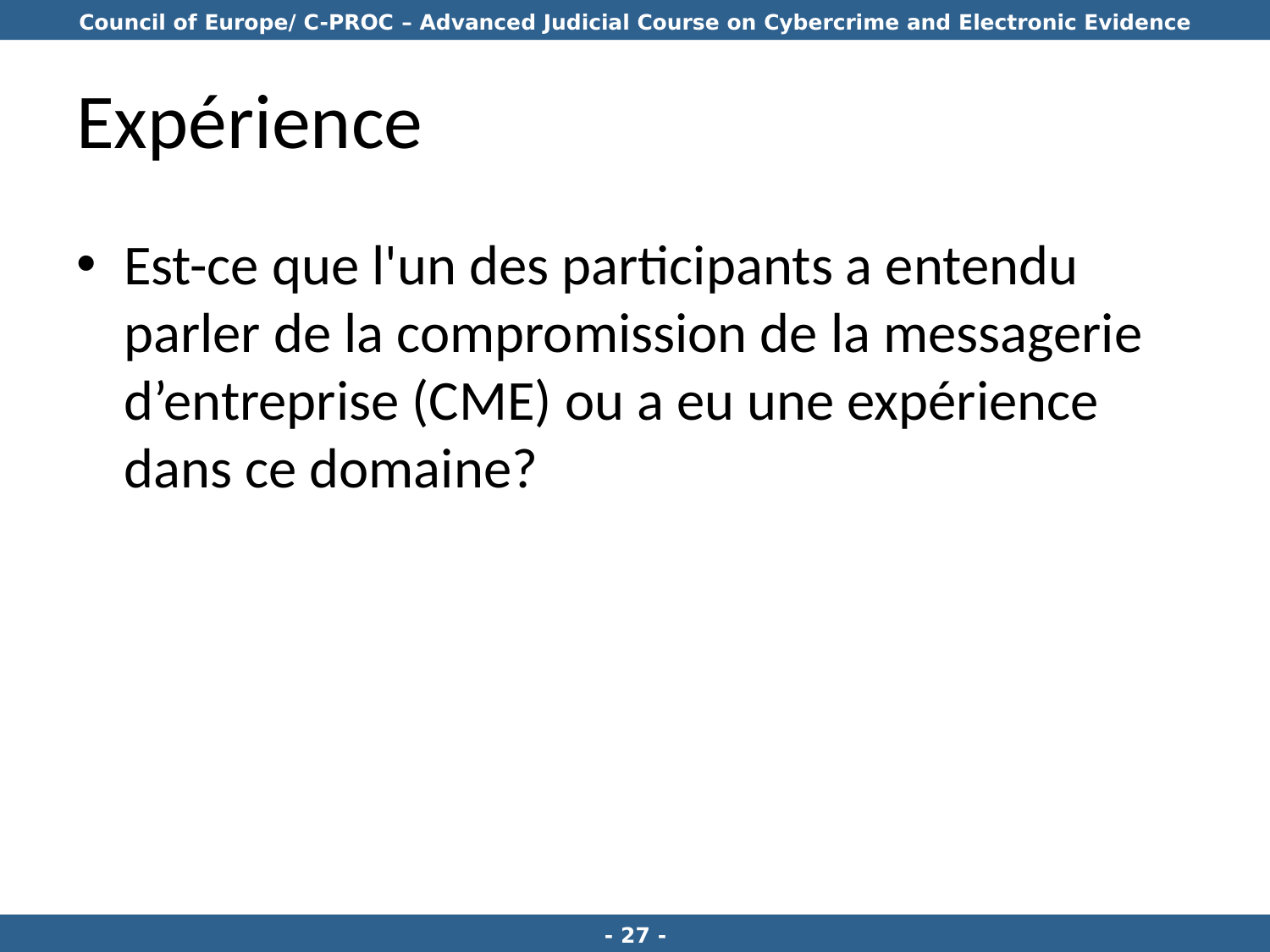

# Expérience
Est-ce que l'un des participants a entendu parler de la compromission de la messagerie d’entreprise (CME) ou a eu une expérience dans ce domaine?